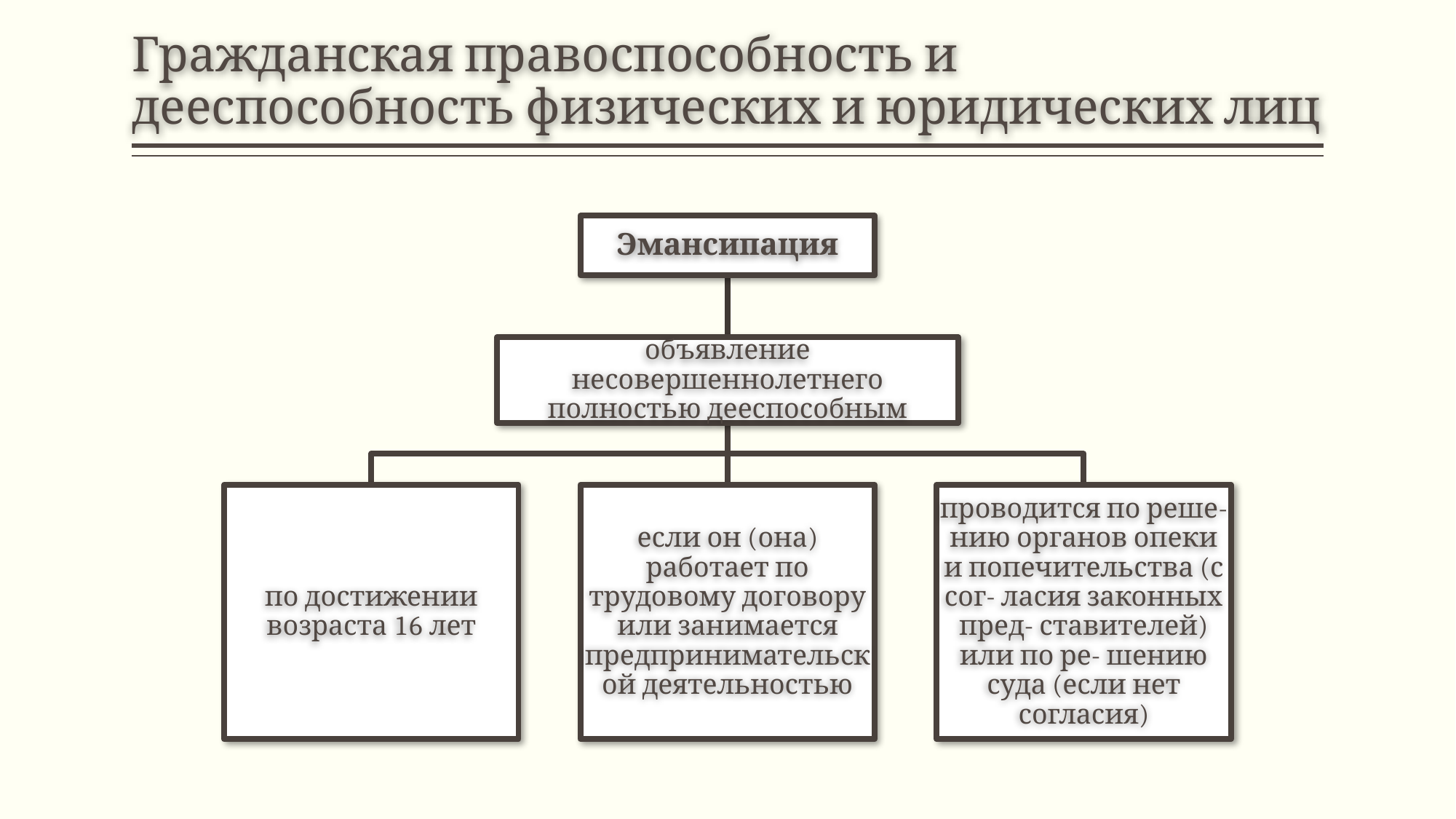

# Гражданская правоспособность и дееспособность физических и юридических лиц

Эмансипация

объявление несовершеннолетнего полностью дееспособным

по достижении возраста 16 лет

если он (она) работает по трудовому договору или занимается предпринимательской деятельностью

проводится по реше- нию органов опеки и попечительства (с сог- ласия законных пред- ставителей) или по ре- шению суда (если нет согласия)